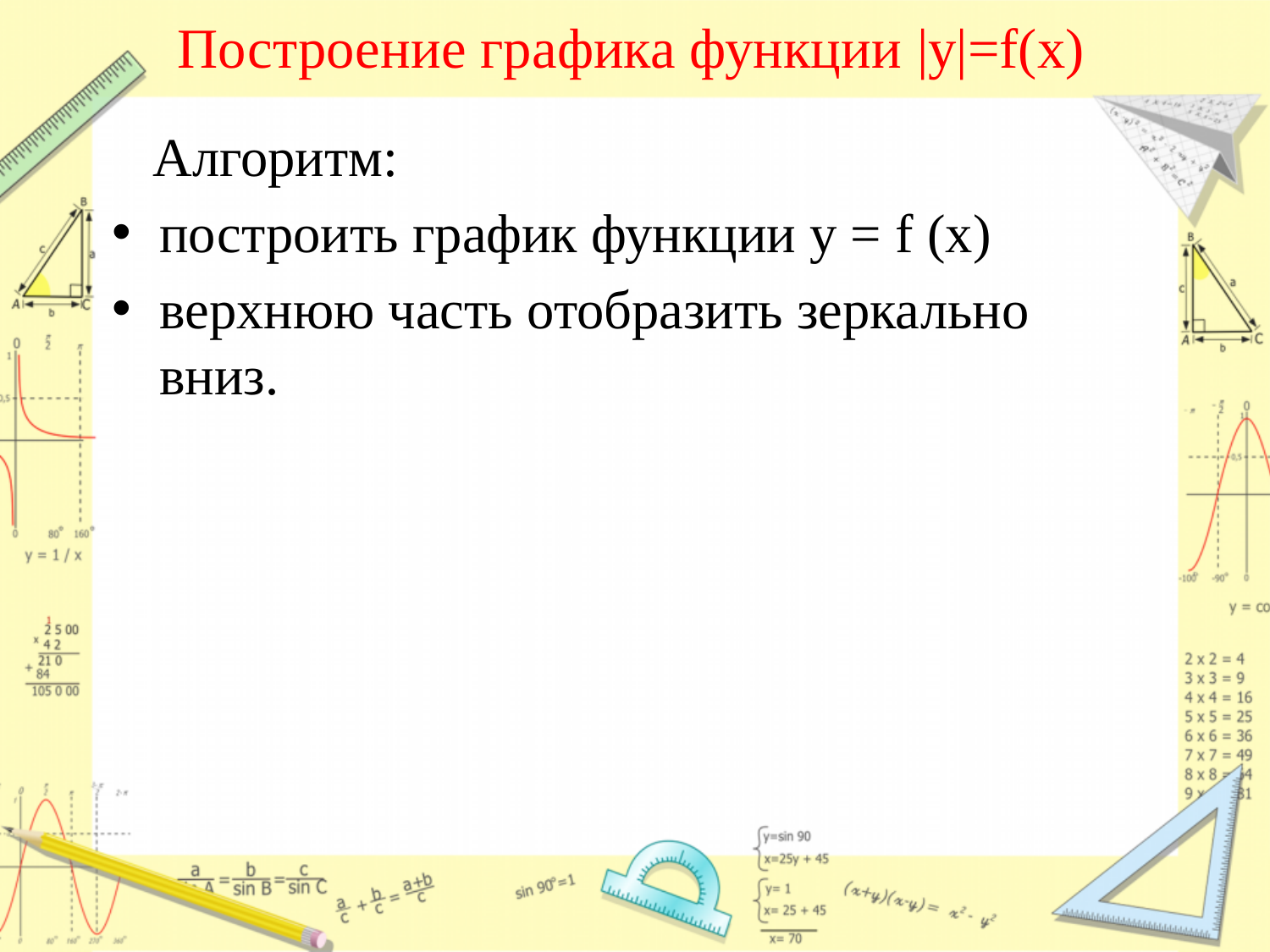

# Построение графика функции |y|=f(x)
   Алгоритм:
построить график функции у = f (х)
верхнюю часть отобразить зеркально вниз.